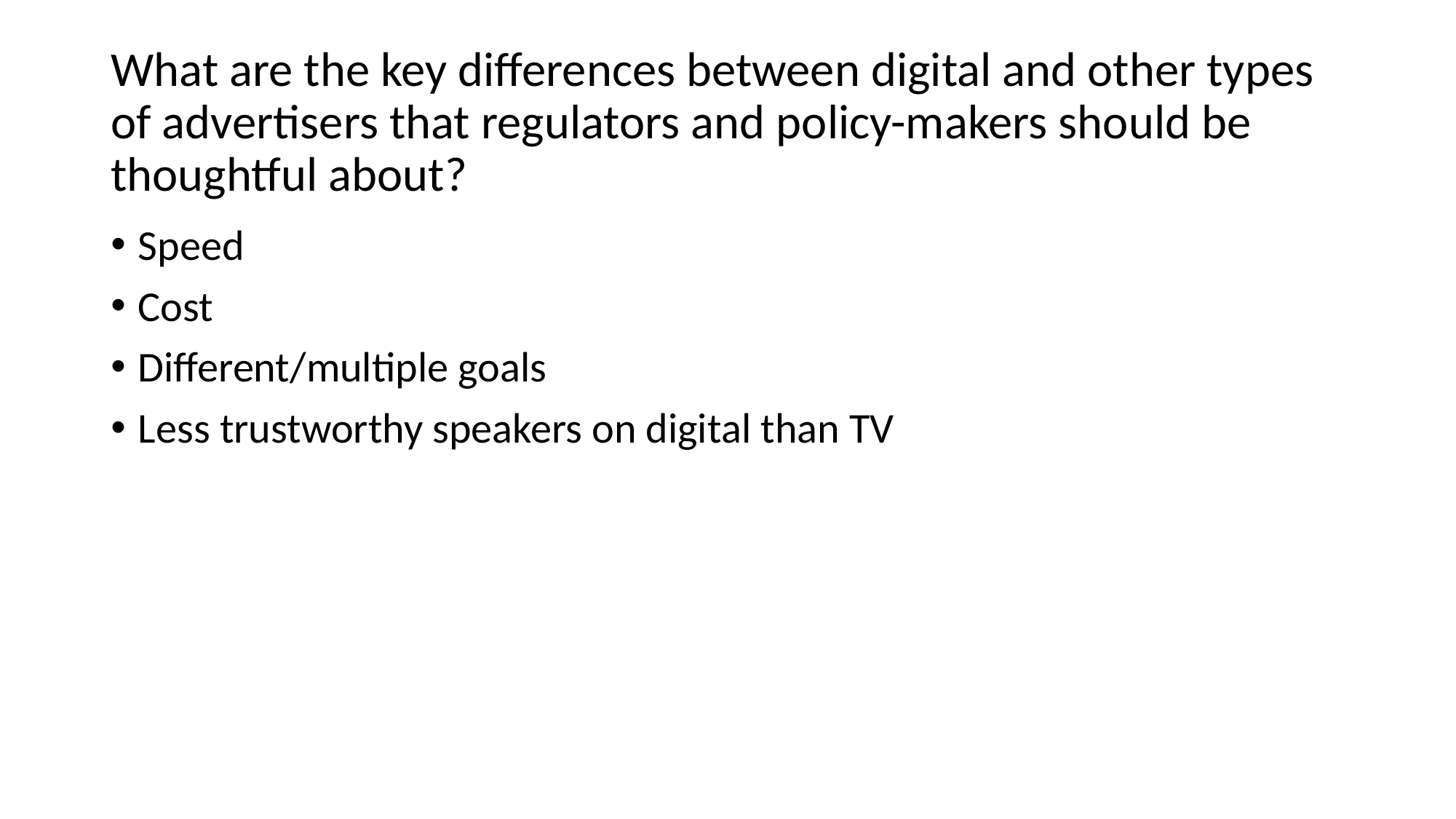

# What are the key differences between digital and other types of advertisers that regulators and policy-makers should be thoughtful about?
Speed
Cost
Different/multiple goals
Less trustworthy speakers on digital than TV